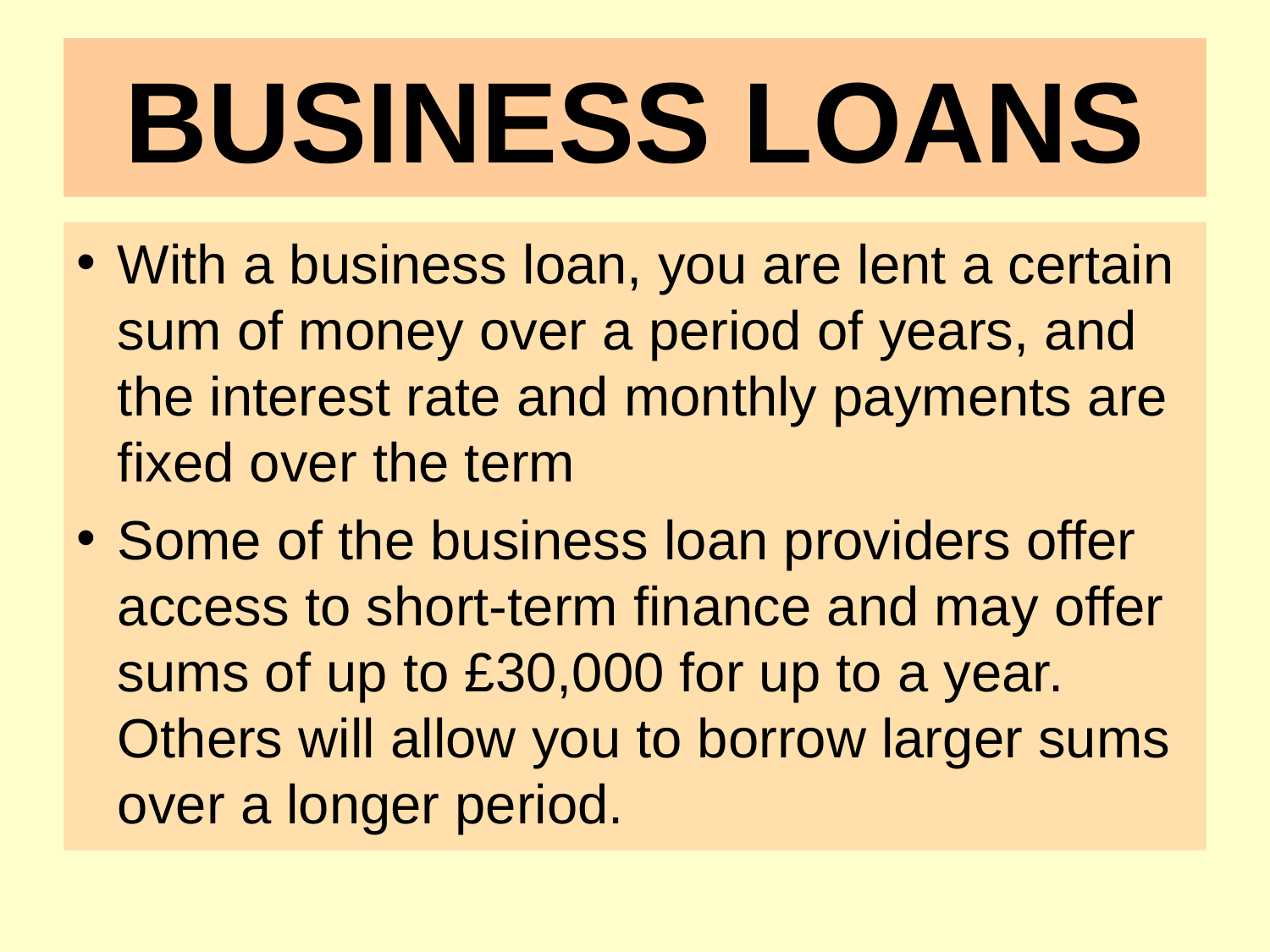

# BUSINESS LOANS
With a business loan, you are lent a certain sum of money over a period of years, and the interest rate and monthly payments are fixed over the term
Some of the business loan providers offer access to short-term finance and may offer sums of up to £30,000 for up to a year. Others will allow you to borrow larger sums over a longer period.